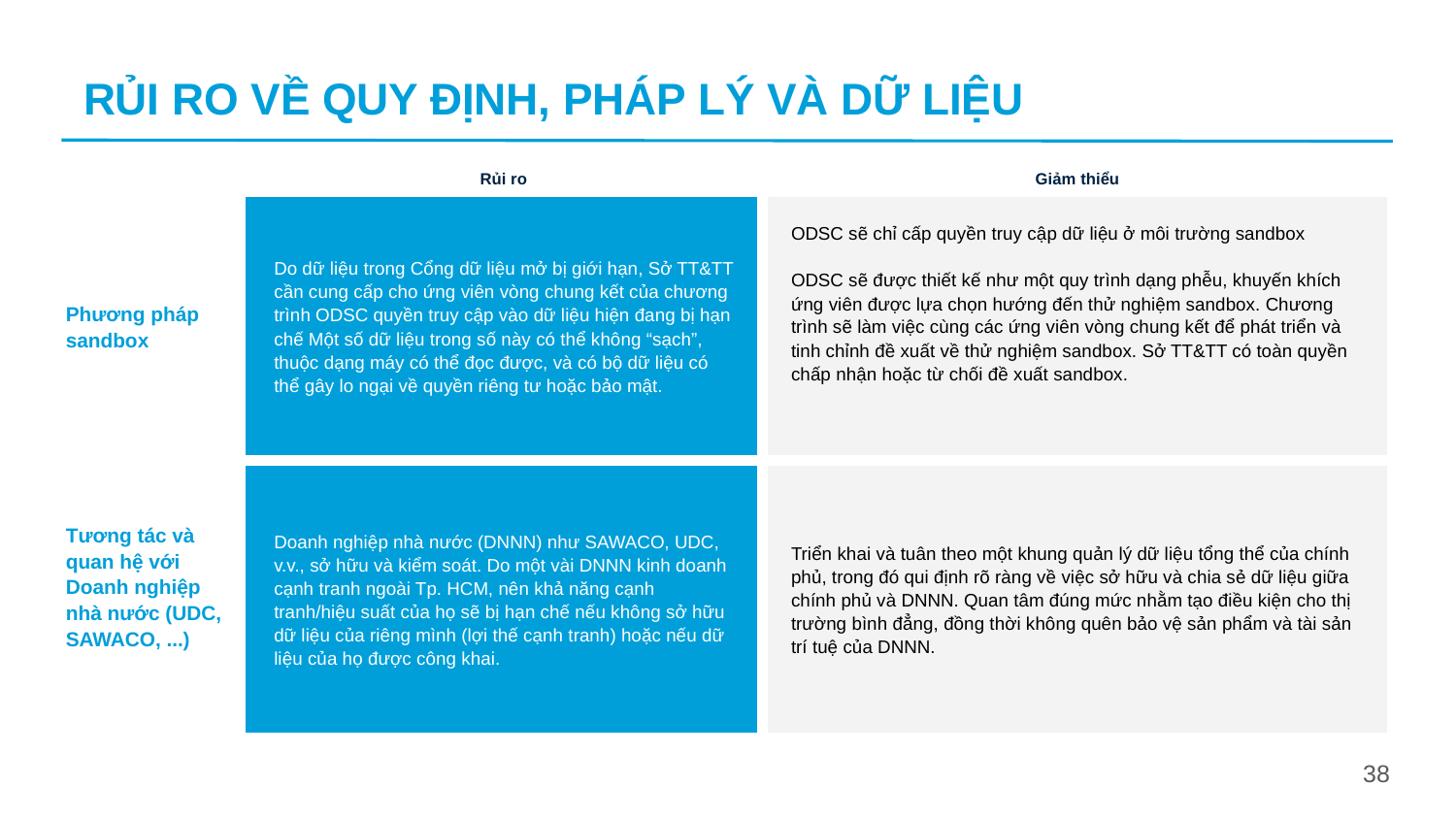

RỦI RO VỀ QUY ĐỊNH, PHÁP LÝ VÀ DỮ LIỆU
|  | Rủi ro | Giảm thiểu |
| --- | --- | --- |
| Phương pháp sandbox | Do dữ liệu trong Cổng dữ liệu mở bị giới hạn, Sở TT&TT cần cung cấp cho ứng viên vòng chung kết của chương trình ODSC quyền truy cập vào dữ liệu hiện đang bị hạn chế Một số dữ liệu trong số này có thể không “sạch”, thuộc dạng máy có thể đọc được, và có bộ dữ liệu có thể gây lo ngại về quyền riêng tư hoặc bảo mật. | ODSC sẽ chỉ cấp quyền truy cập dữ liệu ở môi trường sandbox ODSC sẽ được thiết kế như một quy trình dạng phễu, khuyến khích ứng viên được lựa chọn hướng đến thử nghiệm sandbox. Chương trình sẽ làm việc cùng các ứng viên vòng chung kết để phát triển và tinh chỉnh đề xuất về thử nghiệm sandbox. Sở TT&TT có toàn quyền chấp nhận hoặc từ chối đề xuất sandbox. |
| Tương tác và quan hệ với Doanh nghiệp nhà nước (UDC, SAWACO, ...) | Doanh nghiệp nhà nước (DNNN) như SAWACO, UDC, v.v., sở hữu và kiểm soát. Do một vài DNNN kinh doanh cạnh tranh ngoài Tp. HCM, nên khả năng cạnh tranh/hiệu suất của họ sẽ bị hạn chế nếu không sở hữu dữ liệu của riêng mình (lợi thế cạnh tranh) hoặc nếu dữ liệu của họ được công khai. | Triển khai và tuân theo một khung quản lý dữ liệu tổng thể của chính phủ, trong đó qui định rõ ràng về việc sở hữu và chia sẻ dữ liệu giữa chính phủ và DNNN. Quan tâm đúng mức nhằm tạo điều kiện cho thị trường bình đẳng, đồng thời không quên bảo vệ sản phẩm và tài sản trí tuệ của DNNN. |
38